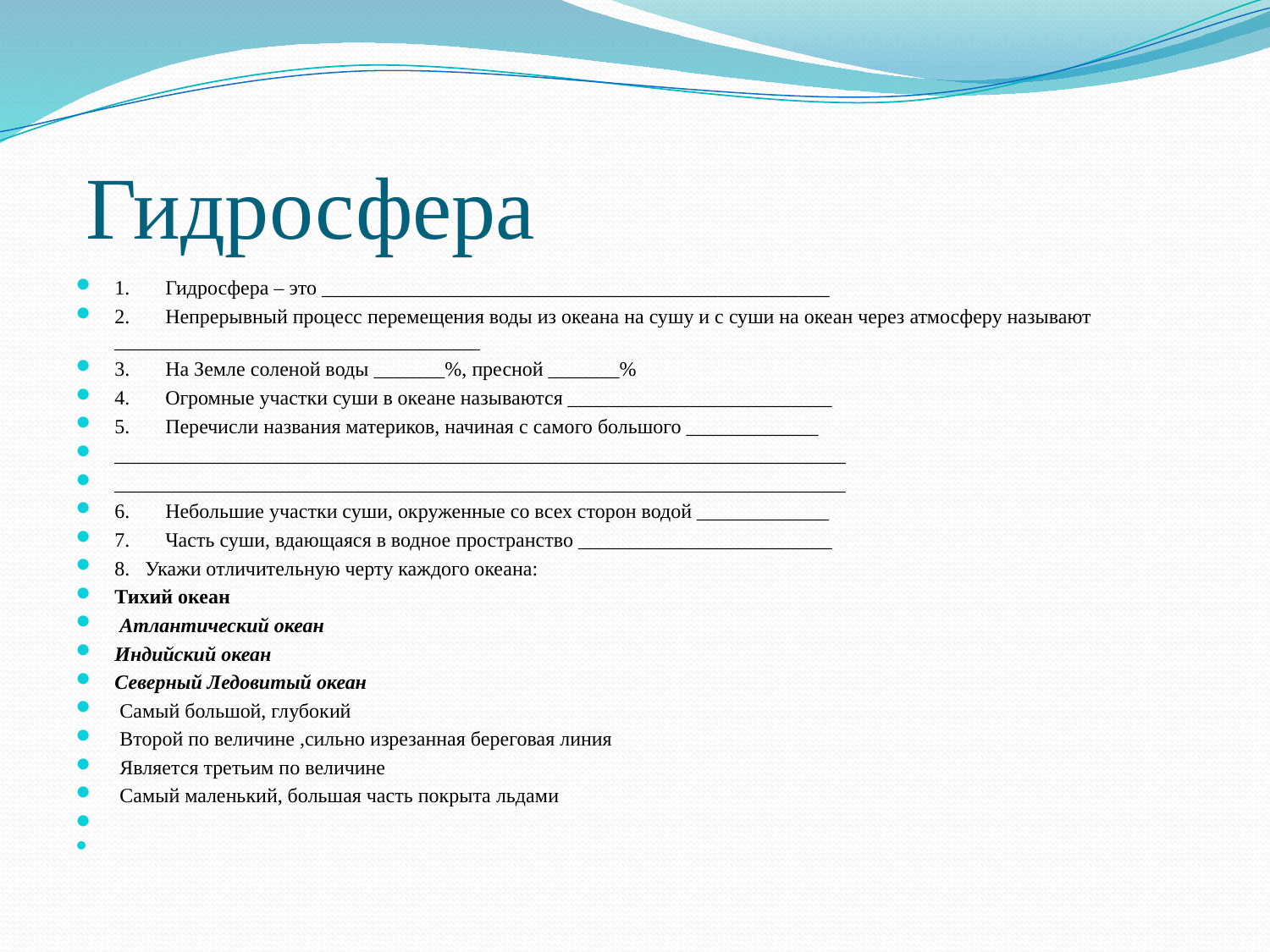

# Гидросфера
1.       Гидросфера – это __________________________________________________
2.       Непрерывный процесс перемещения воды из океана на сушу и с суши на океан через атмосферу называют ____________________________________
3.       На Земле соленой воды _______%, пресной _______%
4.       Огромные участки суши в океане называются __________________________
5.       Перечисли названия материков, начиная с самого большого _____________
________________________________________________________________________
________________________________________________________________________
6.       Небольшие участки суши, окруженные со всех сторон водой _____________
7.       Часть суши, вдающаяся в водное пространство _________________________
8.   Укажи отличительную черту каждого океана:
Тихий океан
 Атлантический океан
Индийский океан
Северный Ледовитый океан
 Самый большой, глубокий
 Второй по величине ,сильно изрезанная береговая линия
 Является третьим по величине
 Самый маленький, большая часть покрыта льдами